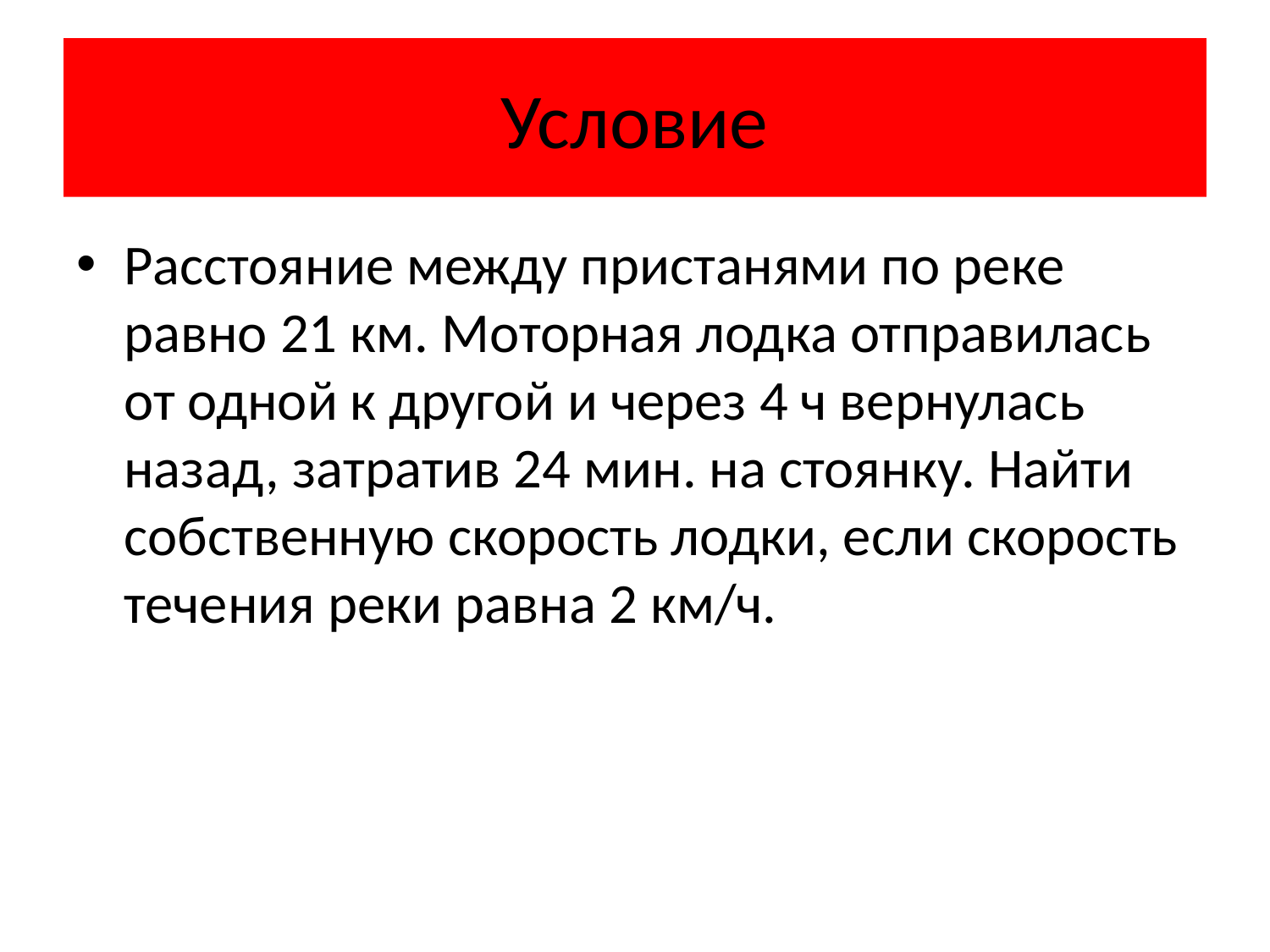

# Условие

Расстояние между пристанями по реке равно 21 км. Моторная лодка отправилась от одной к другой и через 4 ч вернулась назад, затратив 24 мин. на стоянку. Найти собственную скорость лодки, если скорость течения реки равна 2 км/ч.